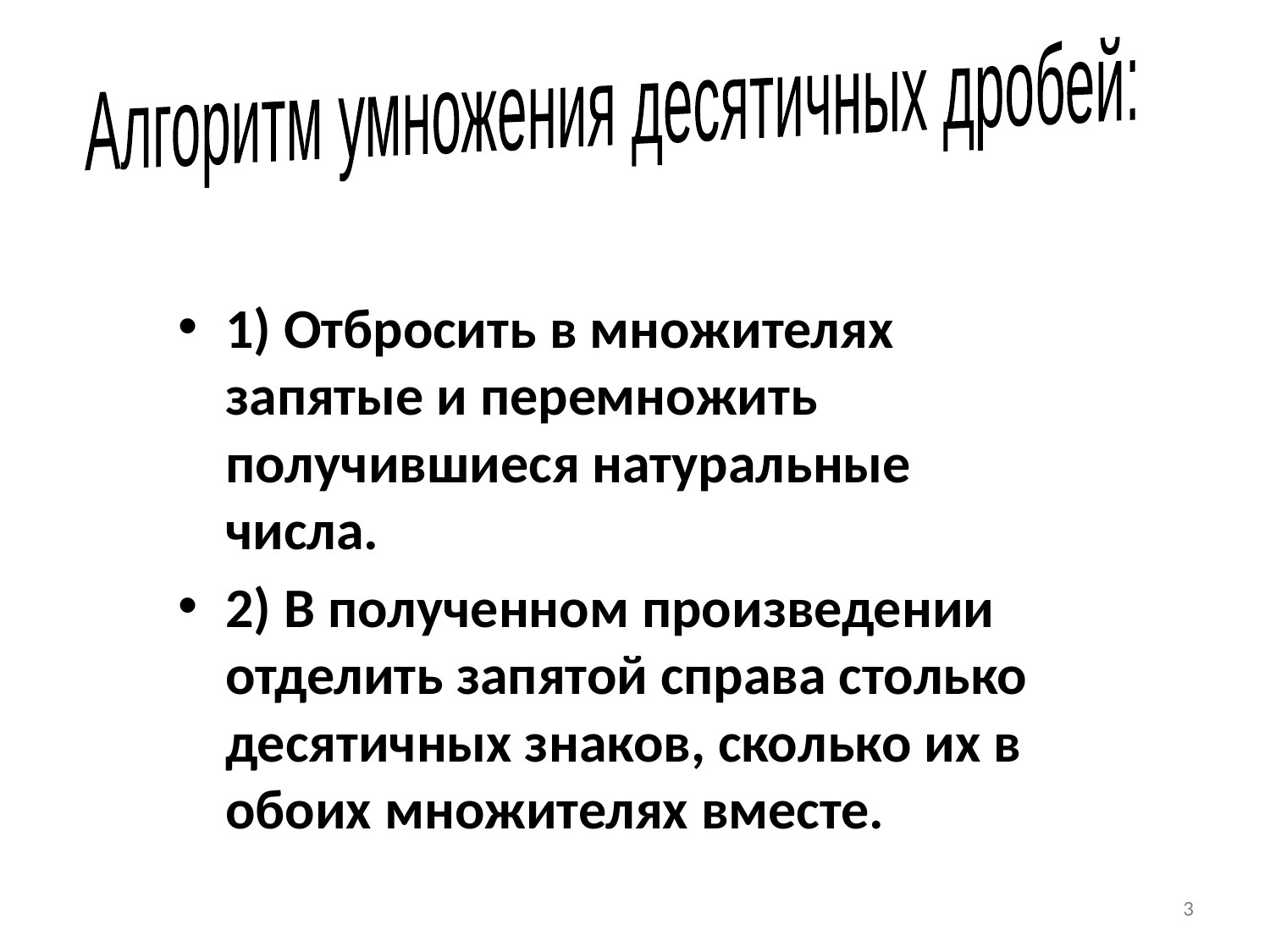

Алгоритм умножения десятичных дробей:
#
1) Отбросить в множителях запятые и перемножить получившиеся натуральные числа.
2) В полученном произведении  отделить запятой справа столько десятичных знаков, сколько их в обоих множителях вместе.
3